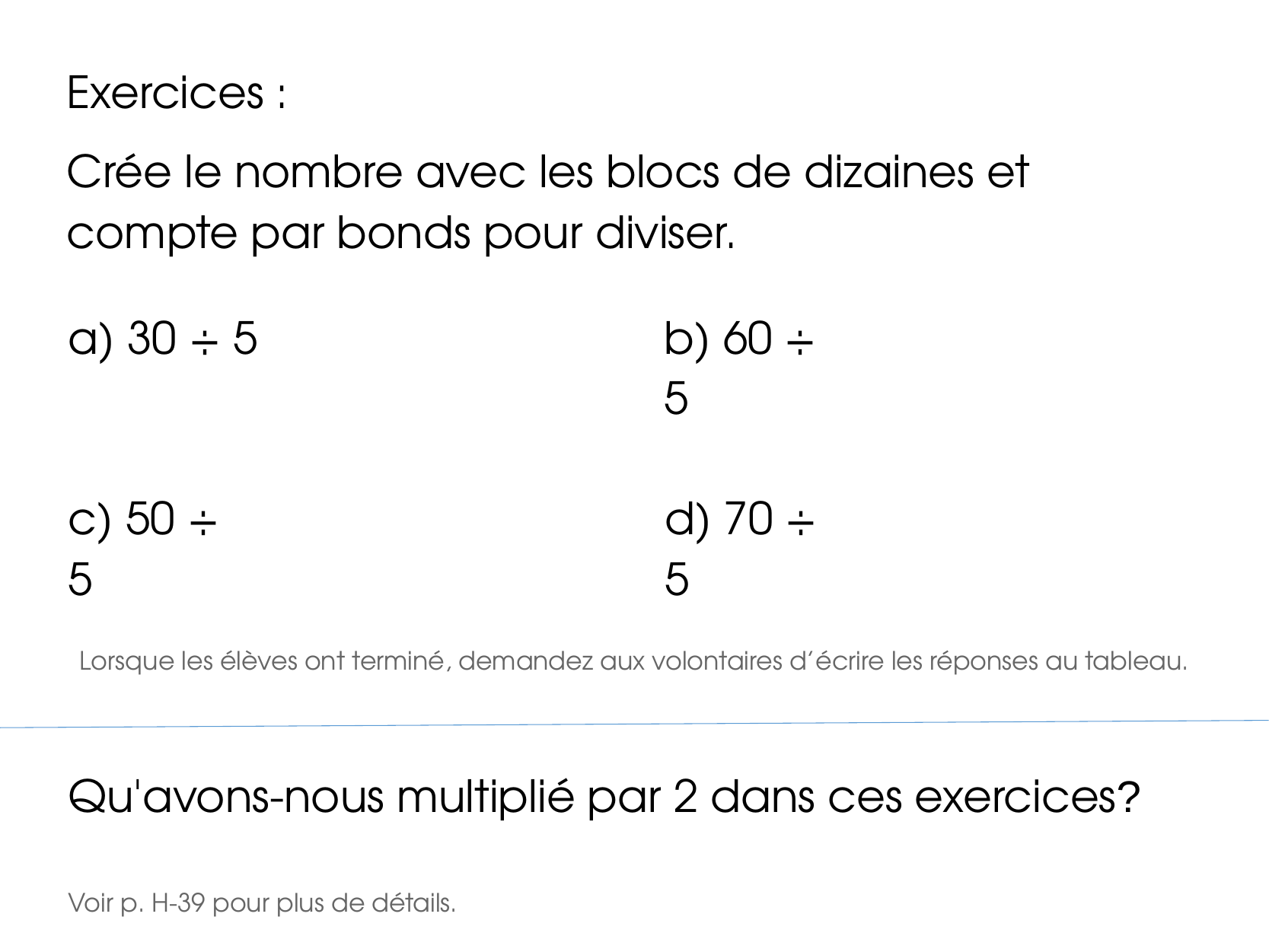

Exercices :
Crée le nombre avec les blocs de dizaines et compte par bonds pour diviser.
a) 30 ÷ 5
b) 60 ÷ 5
c) 50 ÷ 5
d) 70 ÷ 5
Lorsque les élèves ont terminé, demandez aux volontaires d’écrire les réponses au tableau.
Qu'avons-nous multiplié par 2 dans ces exercices?
Voir p. H-39 pour plus de détails.